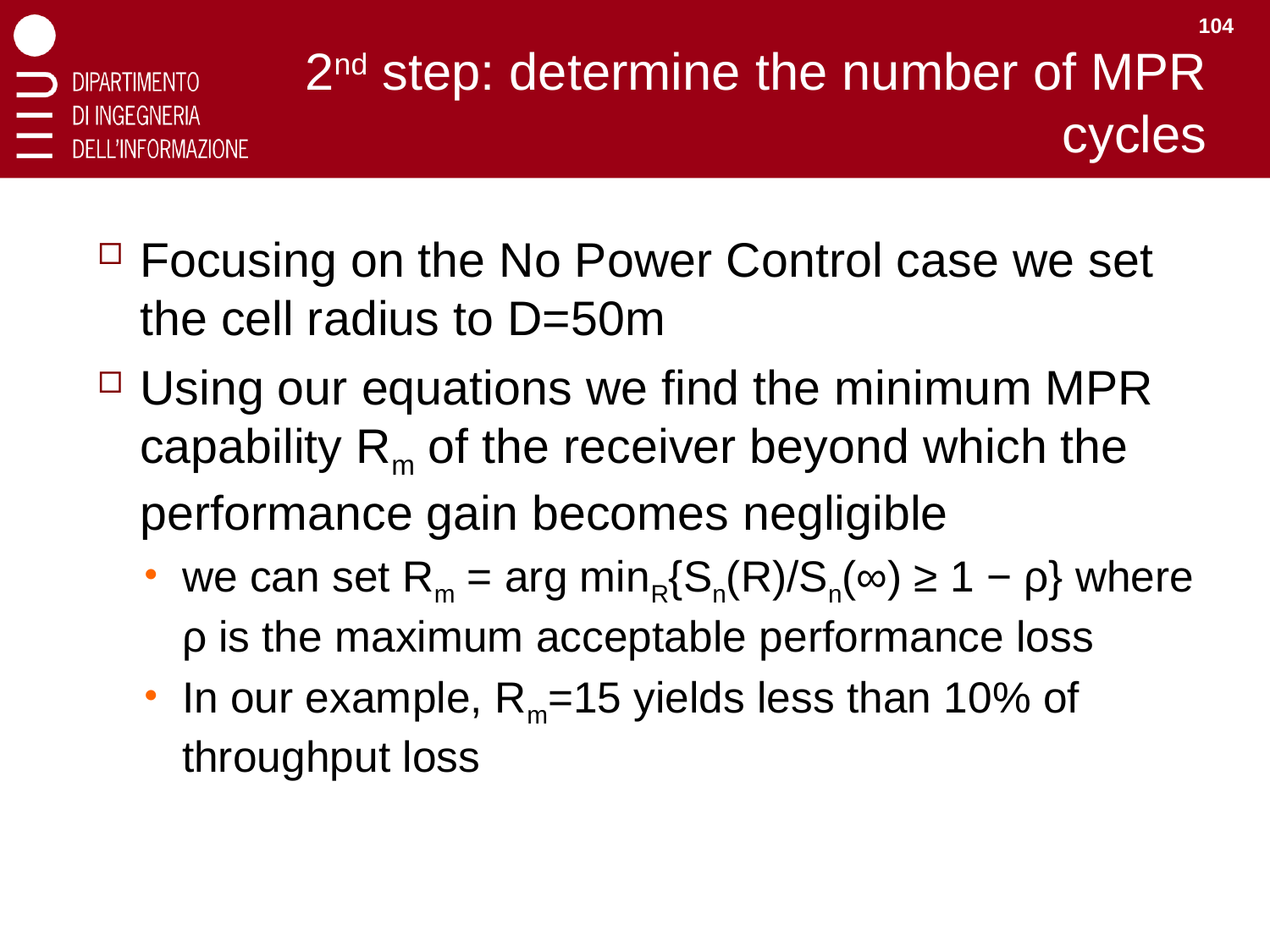

104
# 2nd step: determine the number of MPR cycles
Focusing on the No Power Control case we set the cell radius to D=50m
Using our equations we find the minimum MPR capability Rm of the receiver beyond which the performance gain becomes negligible
we can set Rm = arg minR{Sn(R)/Sn(∞) ≥ 1 − ρ} where ρ is the maximum acceptable performance loss
In our example, Rm=15 yields less than 10% of throughput loss